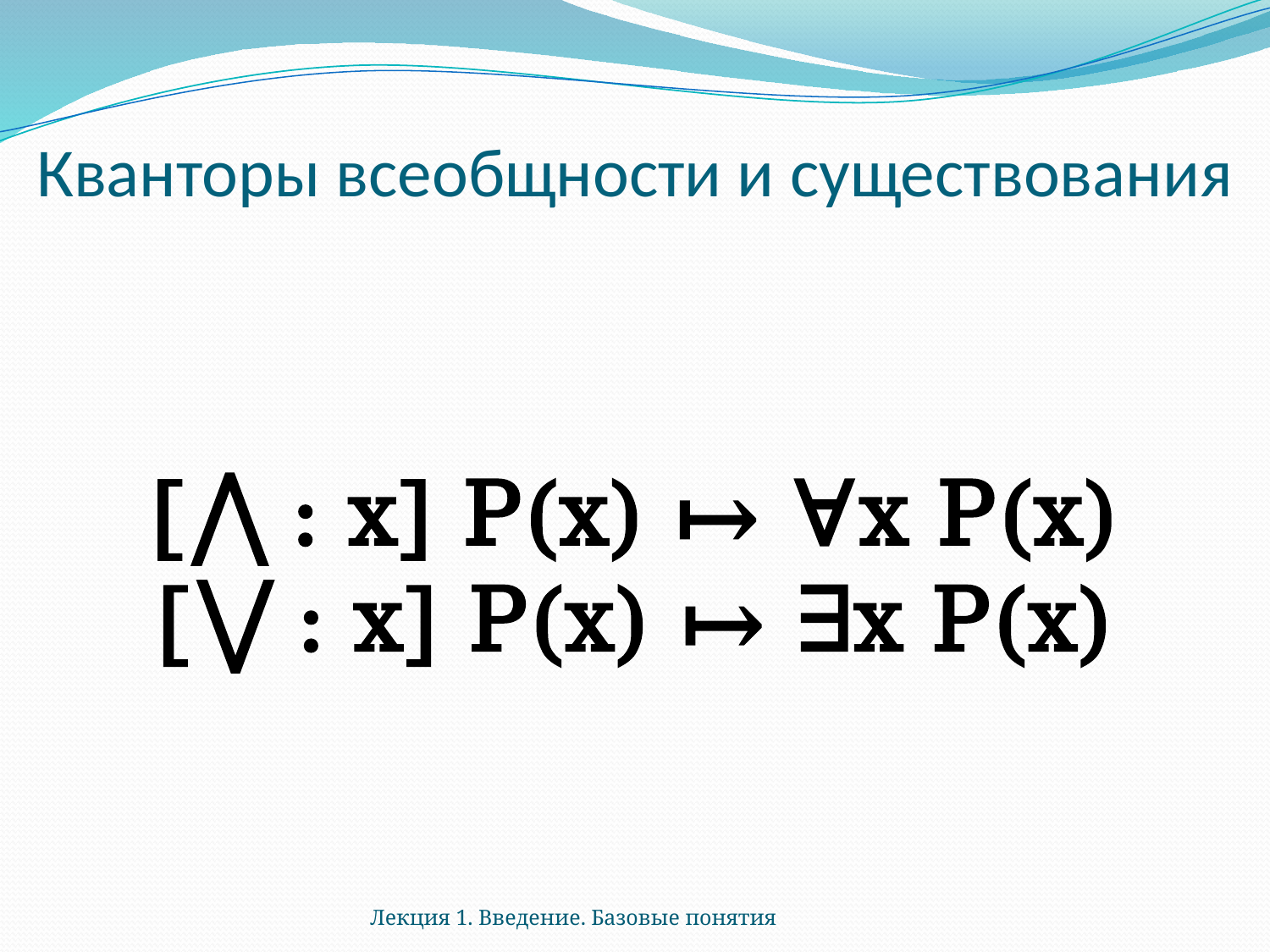

# Кванторы всеобщности и существования
[⋀ : x] P(x) ↦ ∀x P(x)
[⋁ : x] P(x) ↦ ∃x P(x)
Лекция 1. Введение. Базовые понятия